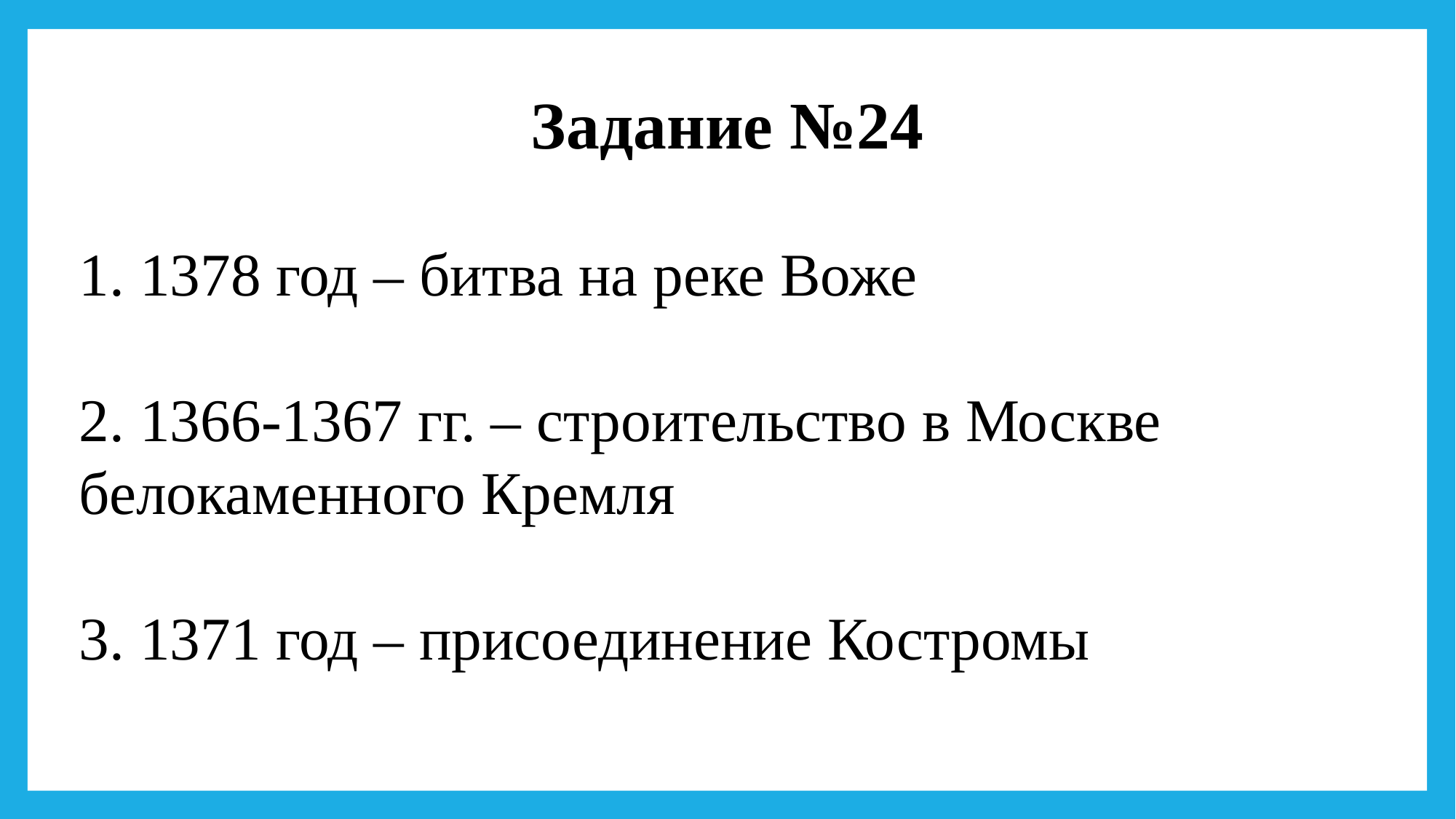

Задание №24

1. 1378 год – битва на реке Воже

2. 1366-1367 гг. – строительство в Москве белокаменного Кремля

3. 1371 год – присоединение Костромы